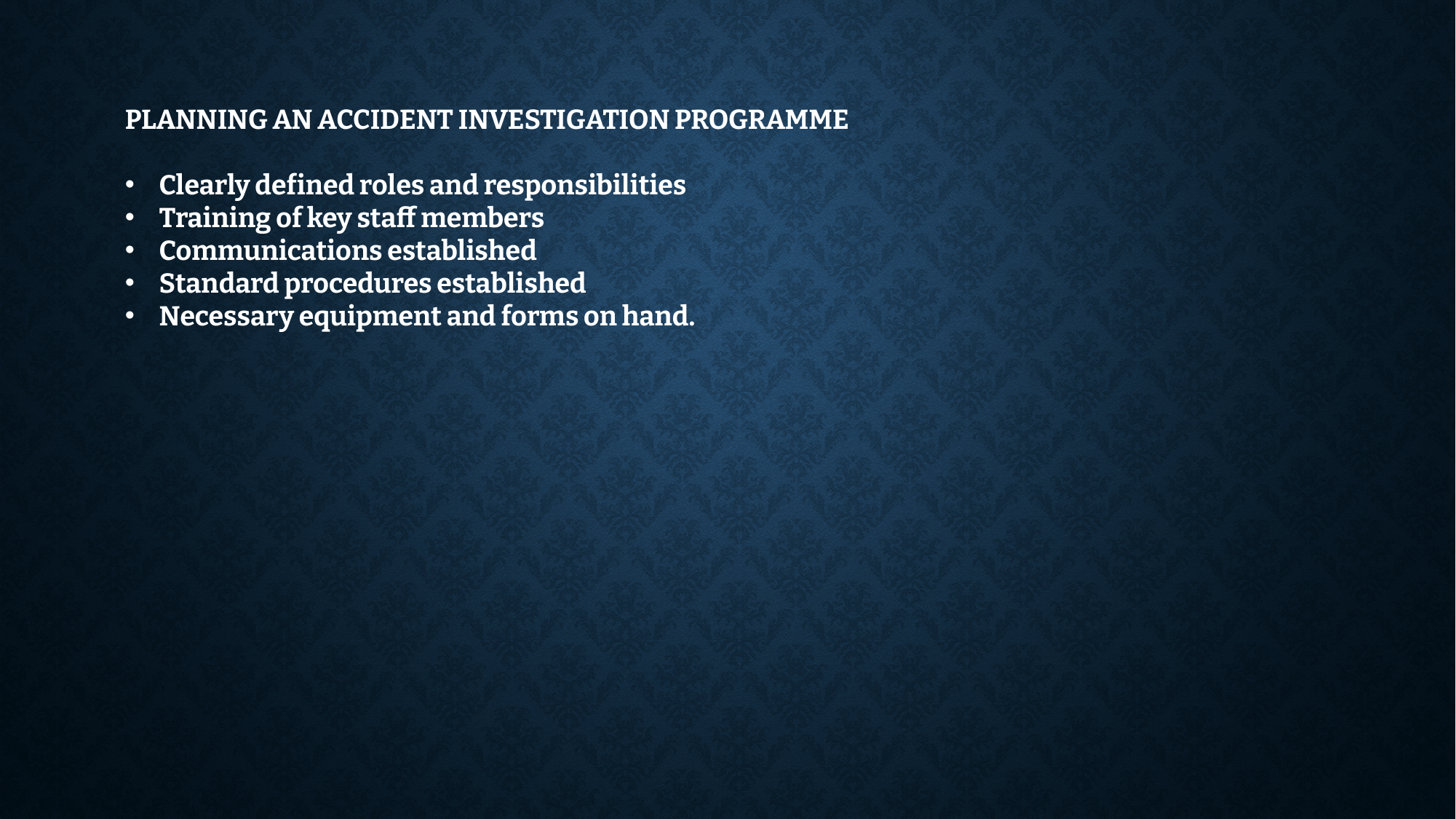

PLANNING AN ACCIDENT INVESTIGATION PROGRAMME

Clearly defined roles and responsibilities
Training of key staff members
Communications established
Standard procedures established
Necessary equipment and forms on hand.